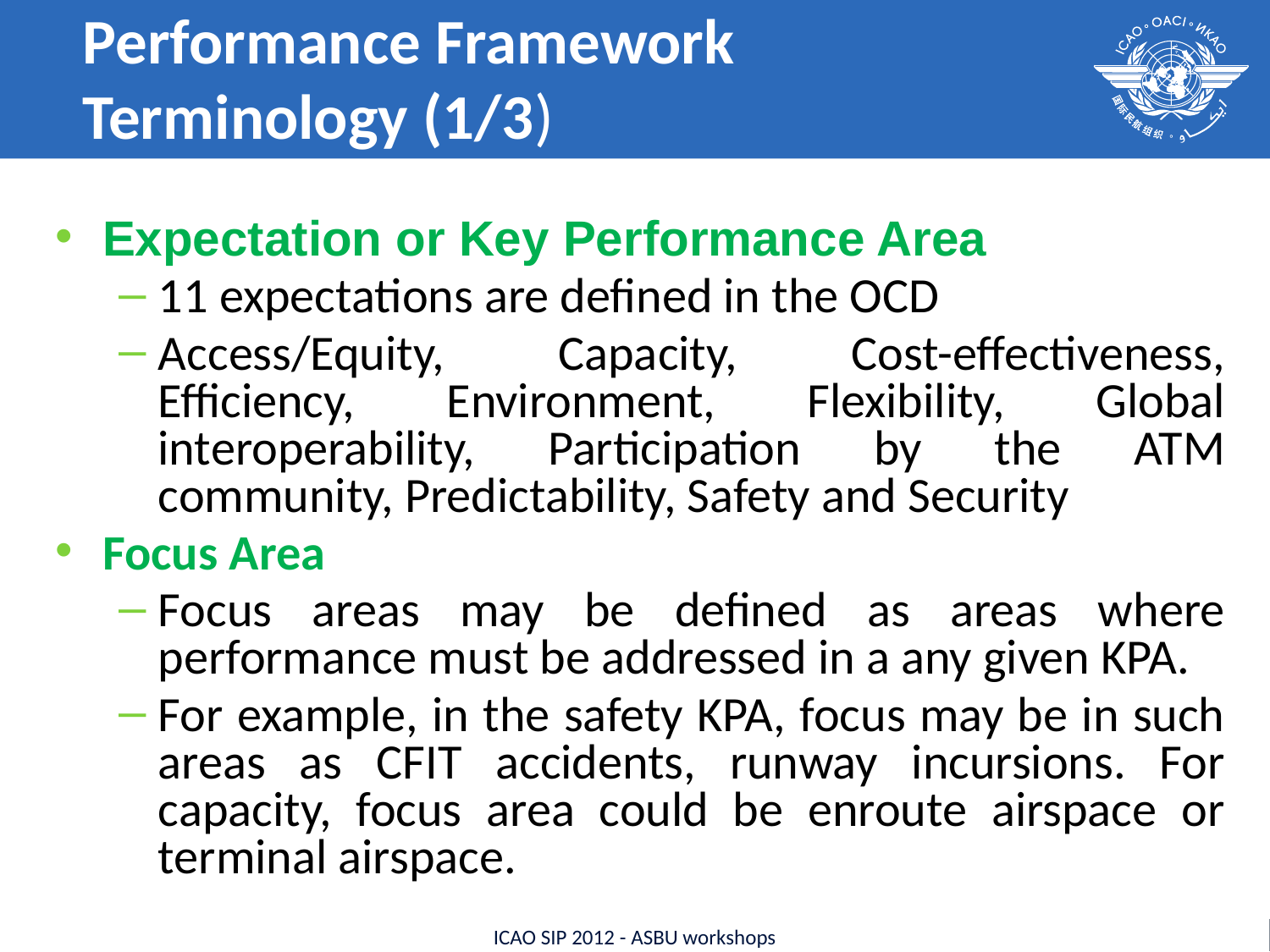

Performance Framework
Terminology (1/3)
Expectation or Key Performance Area
11 expectations are defined in the OCD
Access/Equity, Capacity, Cost-effectiveness, Efficiency, Environment, Flexibility, Global interoperability, Participation by the ATM community, Predictability, Safety and Security
Focus Area
Focus areas may be defined as areas where performance must be addressed in a any given KPA.
For example, in the safety KPA, focus may be in such areas as CFIT accidents, runway incursions. For capacity, focus area could be enroute airspace or terminal airspace.
ICAO SIP 2012 - ASBU workshops